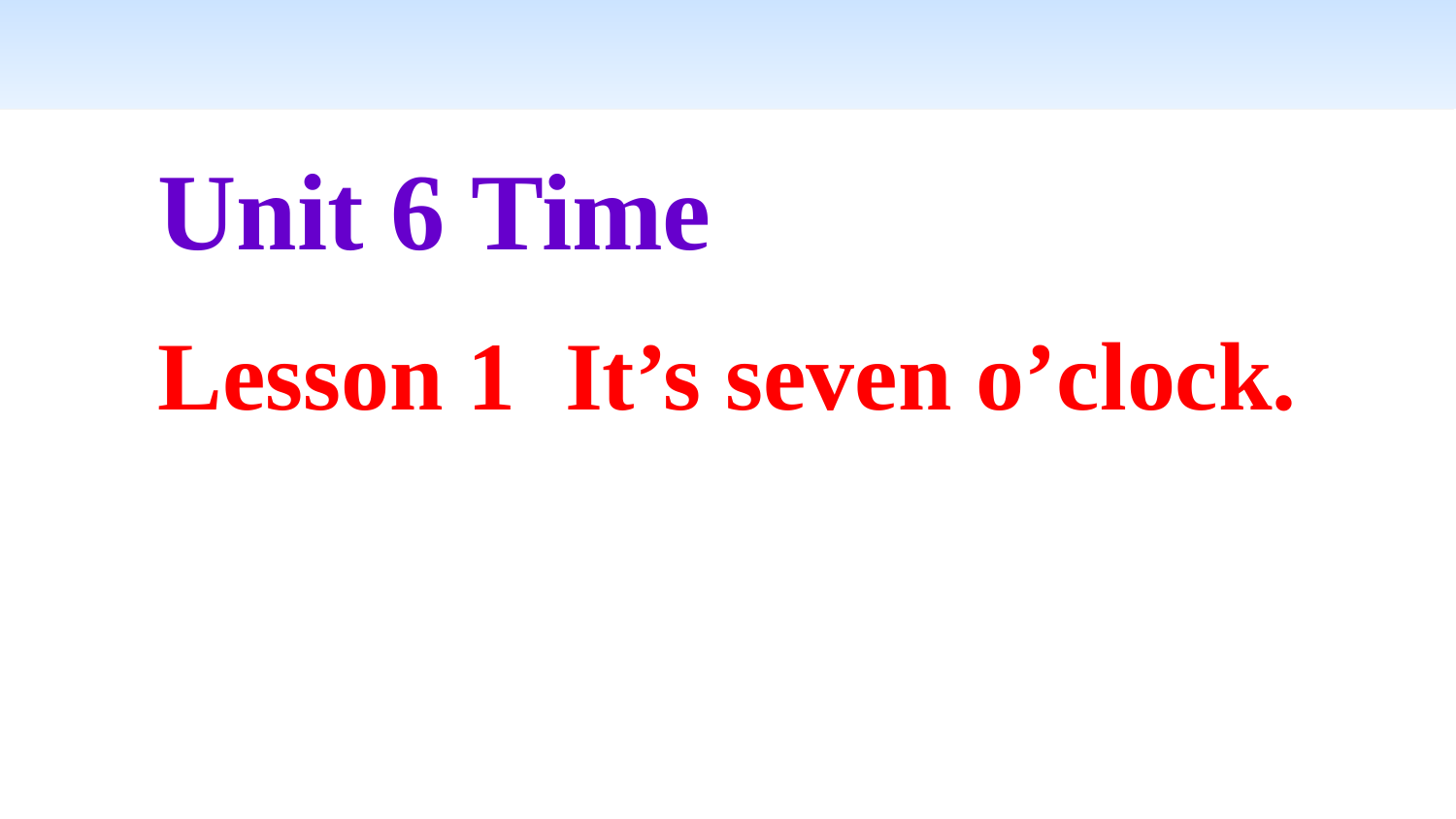

Unit 6 Time
Lesson 1  It’s seven o’clock.